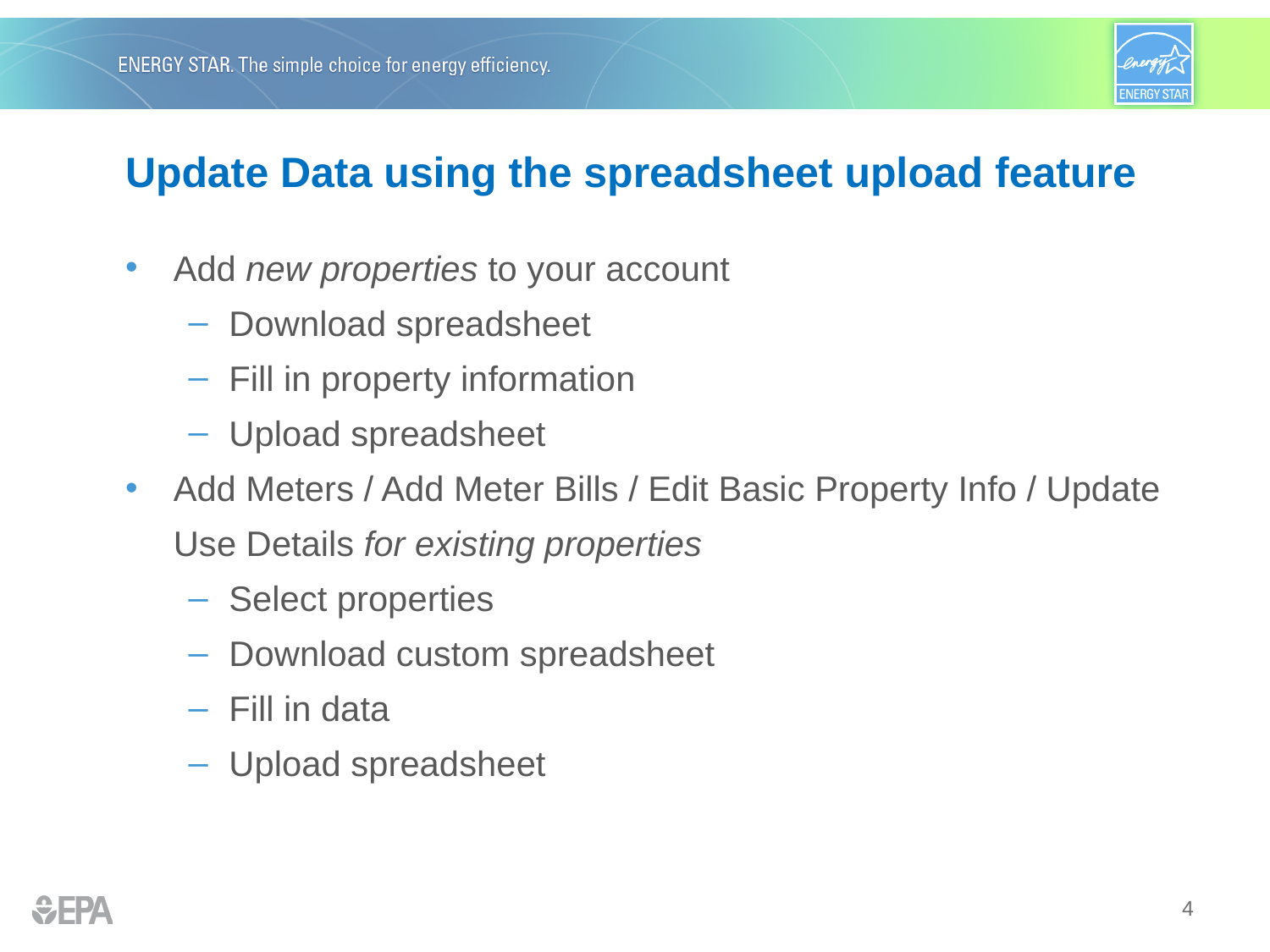

# Update Data using the spreadsheet upload feature
Add new properties to your account
Download spreadsheet
Fill in property information
Upload spreadsheet
Add Meters / Add Meter Bills / Edit Basic Property Info / Update Use Details for existing properties
Select properties
Download custom spreadsheet
Fill in data
Upload spreadsheet

4